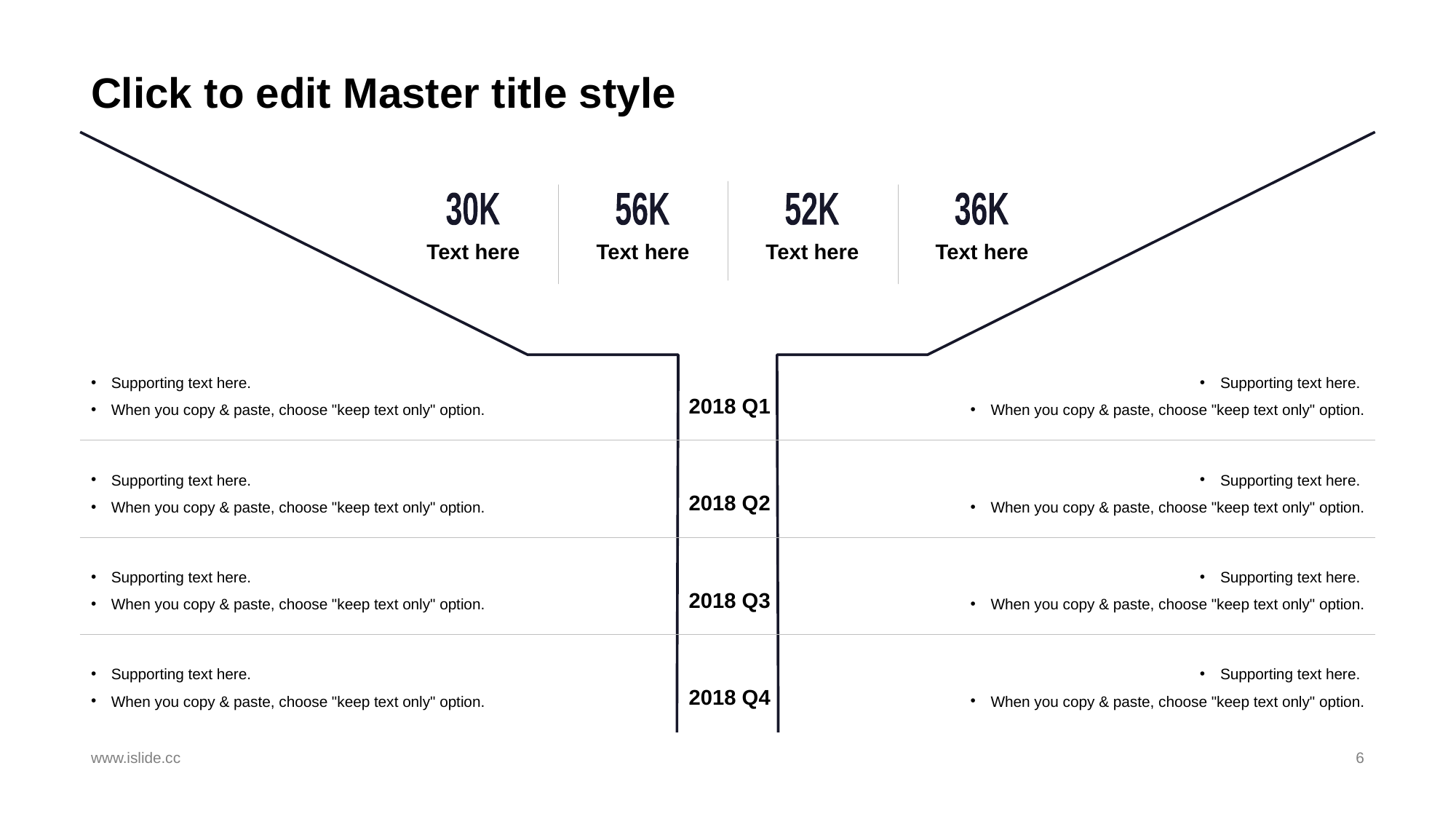

# Click to edit Master title style

30K
Text here
56K
Text here
52K
Text here
36K
Text here
Supporting text here.
When you copy & paste, choose "keep text only" option.
Supporting text here.
When you copy & paste, choose "keep text only" option.
2018 Q1
Supporting text here.
When you copy & paste, choose "keep text only" option.
Supporting text here.
When you copy & paste, choose "keep text only" option.
2018 Q2
Supporting text here.
When you copy & paste, choose "keep text only" option.
Supporting text here.
When you copy & paste, choose "keep text only" option.
2018 Q3
Supporting text here.
When you copy & paste, choose "keep text only" option.
Supporting text here.
When you copy & paste, choose "keep text only" option.
2018 Q4
www.islide.cc
6